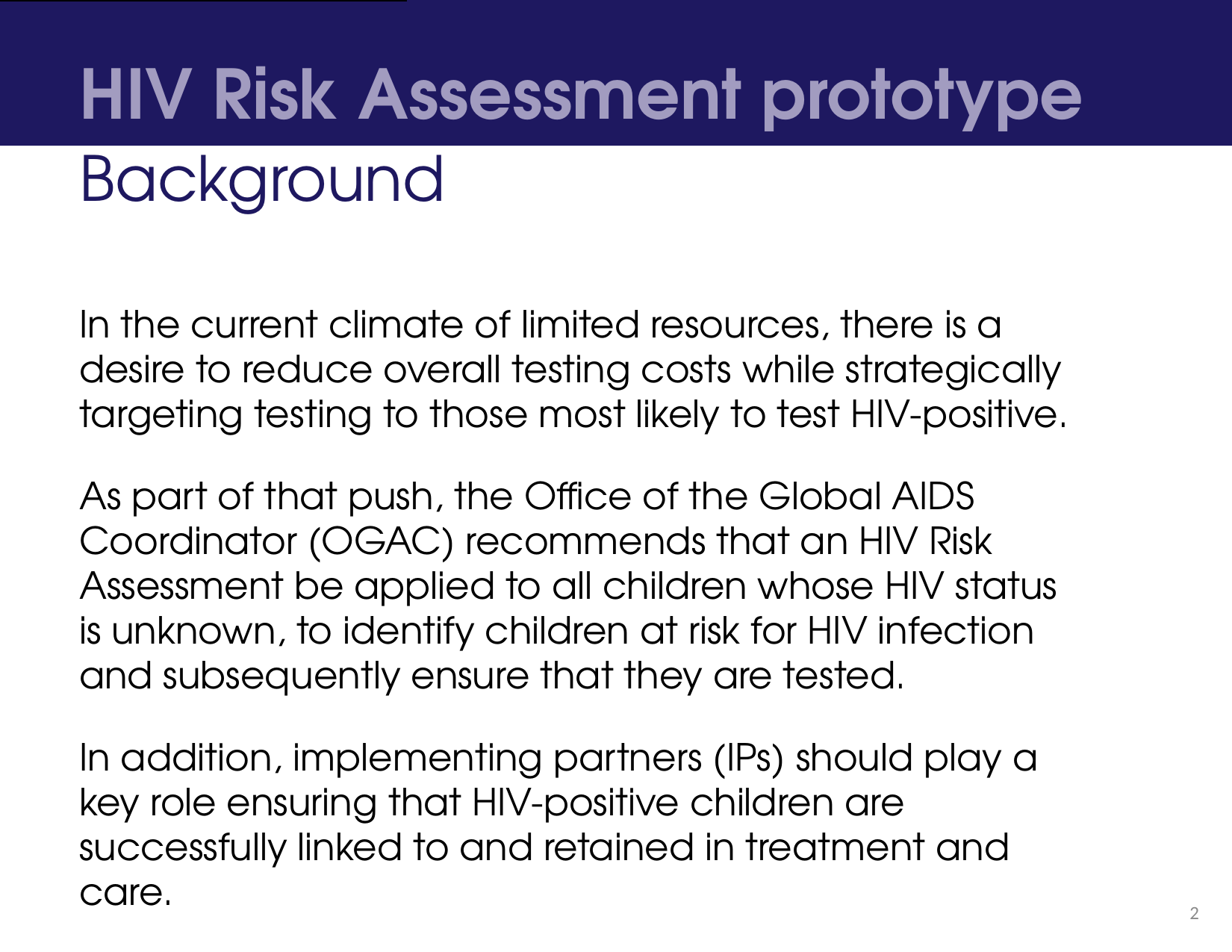

# HIV Risk Assessment prototype
Background
In the current climate of limited resources, there is a desire to reduce overall testing costs while strategically targeting testing to those most likely to test HIV-positive.
As part of that push, the Office of the Global AIDS Coordinator (OGAC) recommends that an HIV Risk Assessment be applied to all children whose HIV status is unknown, to identify children at risk for HIV infection and subsequently ensure that they are tested.
In addition, implementing partners (IPs) should play a key role ensuring that HIV-positive children are successfully linked to and retained in treatment and care.
2